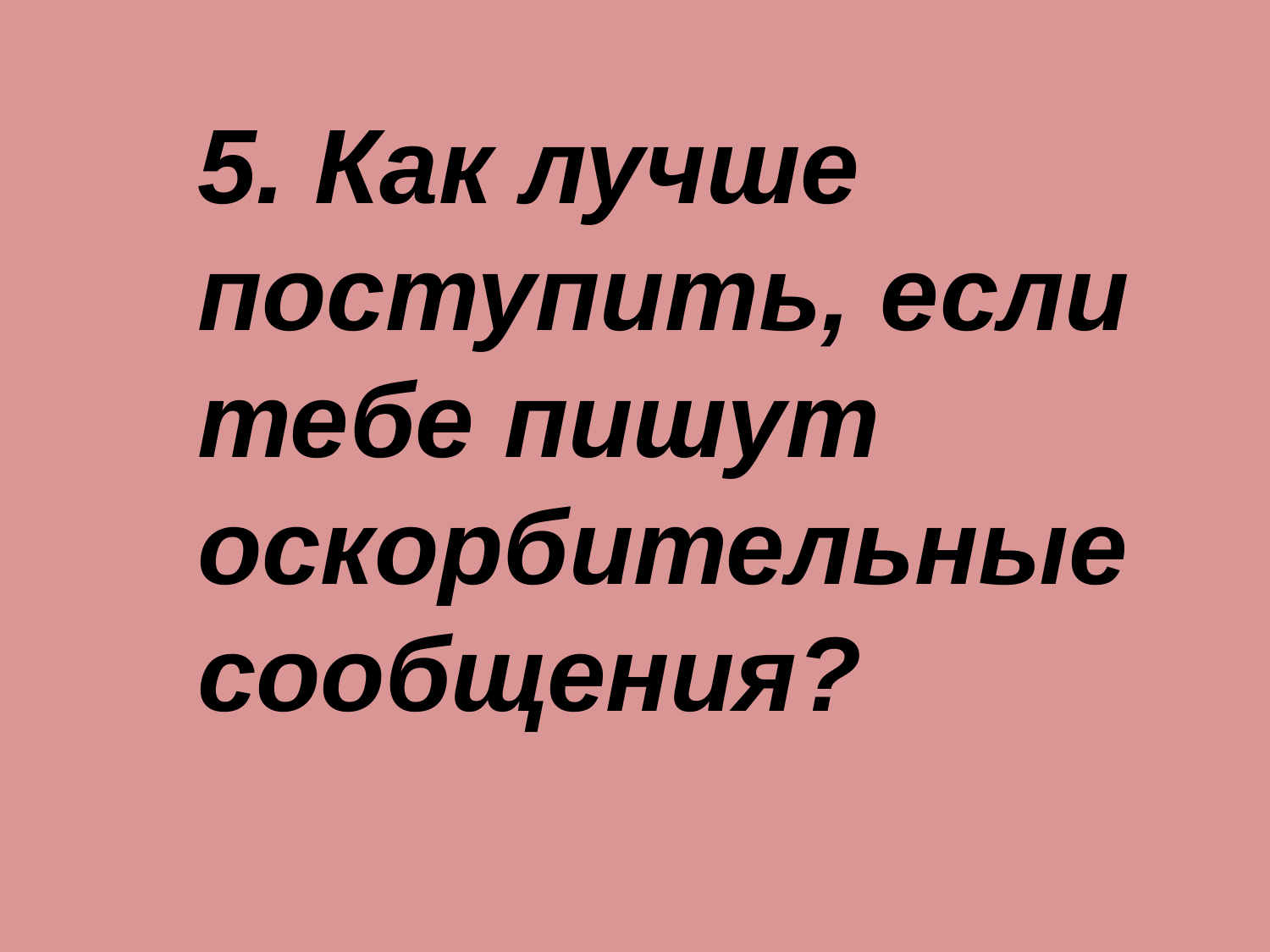

5. Как лучше поступить, если тебе пишут оскорбительные сообщения?